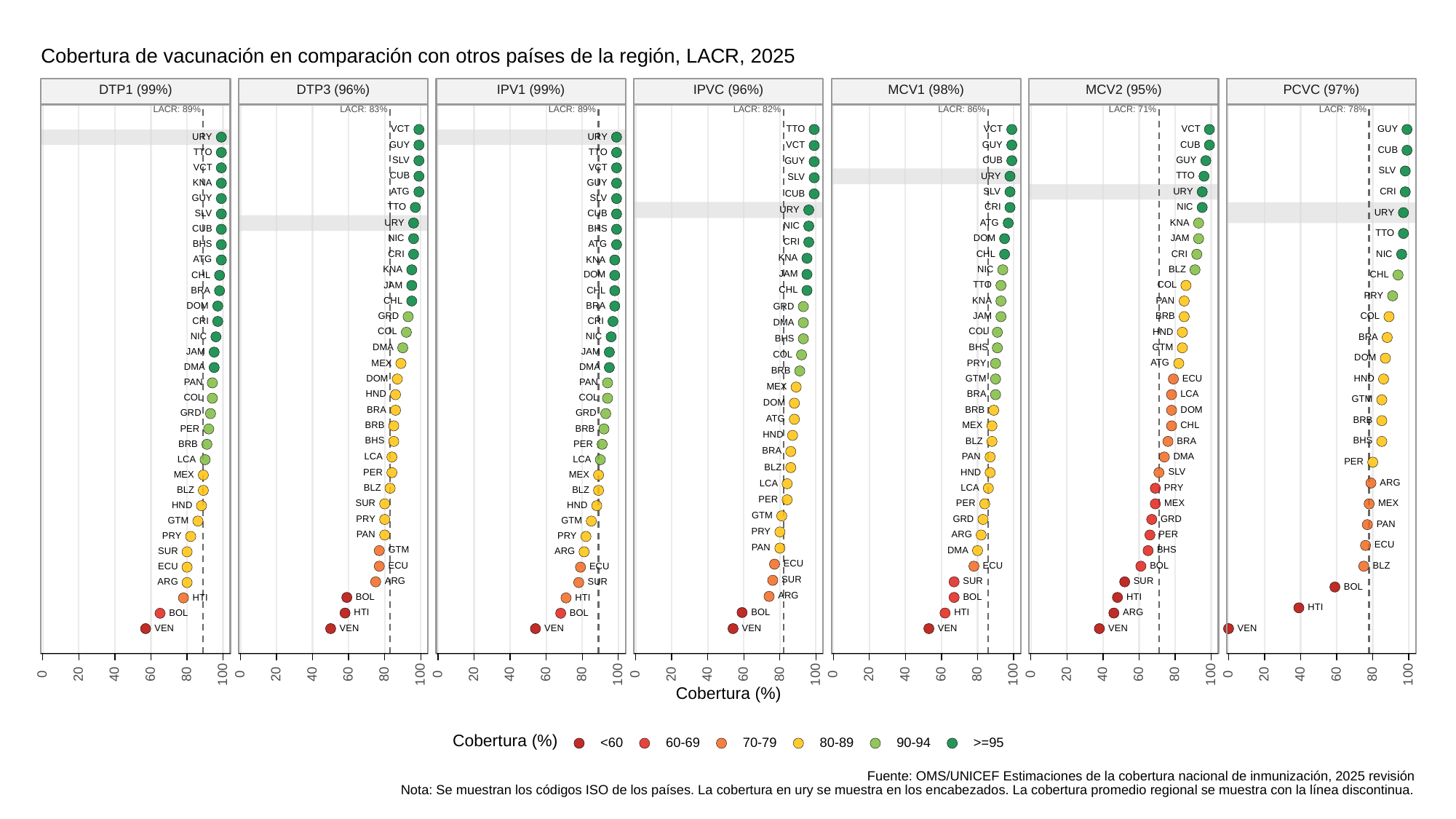

Cobertura de vacunación en comparación con otros países de la región, LACR, 2025

DTP1 (99%)
DTP3 (96%)
IPV1 (99%)
IPVC (96%)
MCV1 (98%)
MCV2 (95%)
PCVC (97%)

LACR: 89%
LACR: 83%
LACR: 89%
LACR: 82%
LACR: 86%
LACR: 71%
LACR: 78%

TTO
VCT
VCT
VCT
GUY

URY
URY

GUY
GUY
CUB
VCT

CUB

TTO
TTO

SLV
CUB
GUY
GUY

VCT
VCT

SLV

TTO
CUB
URY
SLV

GUY
KNA

ATG
SLV
CRI
URY

CUB

GUY
SLV

TTO
CRI
NIC

URY

URY
SLV
CUB

ATG
URY
KNA

NIC

CUB
BHS

TTO

DOM
NIC
JAM

CRI

BHS
ATG

CRI
CHL
CRI
NIC

KNA
ATG
KNA

NIC
KNA
BLZ

JAM
CHL
DOM
CHL

TTO
COL
JAM

CHL
CHL
BRA

PRY

CHL
KNA
PAN

DOM
BRA
GRD

COL
GRD
JAM
BRB

CRI
CRI
DMA

COL
COL
HND

NIC
NIC

BRA
BHS

BHS
GTM
DMA

JAM
JAM

COL

DOM

ATG
MEX
PRY

DMA
DMA

BRB

DOM
GTM
ECU
HND

PAN
PAN

MEX

LCA
HND
BRA

COL
COL

GTM

DOM

DOM
BRA
BRB

GRD
GRD

ATG
BRB

CHL
BRB
MEX

PER
BRB

HND

BHS
BHS
BLZ
BRA

BRB
PER

BRA

LCA
PAN
DMA

LCA
LCA

PER

BLZ

SLV
PER
HND

MEX
MEX

ARG
LCA

LCA
BLZ
PRY

BLZ
BLZ

PER

SUR
PER
MEX
MEX

HND
HND

GTM

GRD
GRD

PRY
GTM
GTM

PAN

PRY

ARG
PAN
PER
PRY
PRY

ECU

PAN

GTM
BHS
DMA
SUR
ARG

ECU

BOL
ECU
ECU
BLZ
ECU
ECU

SUR

ARG
SUR
SUR
ARG
SUR

BOL

ARG
BOL
BOL
HTI
HTI
HTI

HTI

BOL
ARG
HTI
HTI
BOL
BOL

VEN
VEN
VEN
VEN
VEN
VEN
VEN

0
20
40
60
80
100
0
20
40
60
80
100
0
20
40
60
80
100
0
20
40
60
80
100
0
20
40
60
80
100
0
20
40
60
80
100
0
20
40
60
80
100
Cobertura (%)
Cobertura (%)

<60
60-69
70-79
80-89
90-94
>=95
Fuente: OMS/UNICEF Estimaciones de la cobertura nacional de inmunización, 2025 revisión
Nota: Se muestran los códigos ISO de los países. La cobertura en ury se muestra en los encabezados. La cobertura promedio regional se muestra con la línea discontinua.